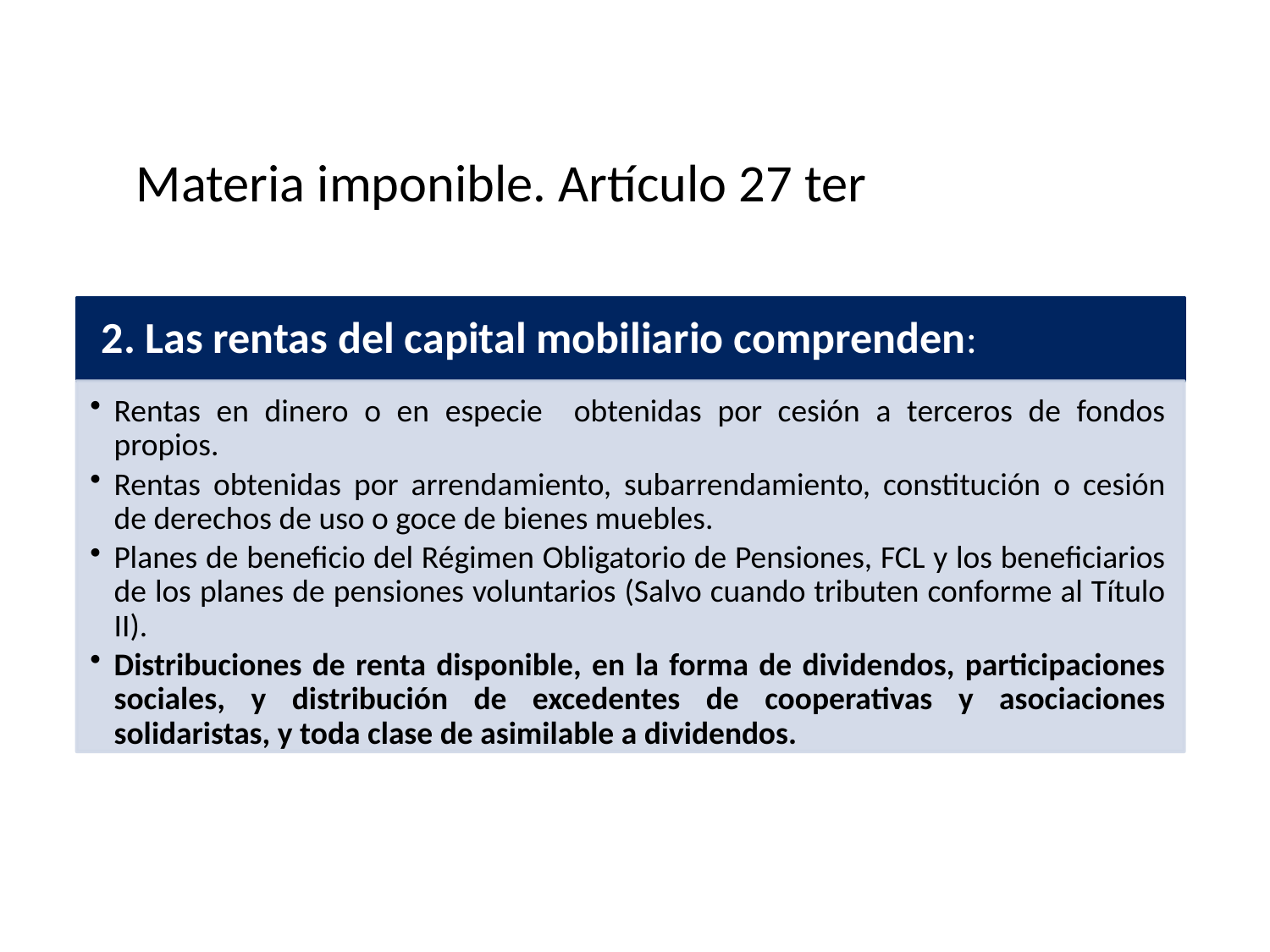

# Materia imponible. Artículo 27 ter

2. Las rentas del capital mobiliario comprenden:
Rentas en dinero o en especie  obtenidas por cesión a terceros de fondos propios.
Rentas obtenidas por arrendamiento, subarrendamiento, constitución o cesión de derechos de uso o goce de bienes muebles.
Planes de beneficio del Régimen Obligatorio de Pensiones, FCL y los beneficiarios de los planes de pensiones voluntarios (Salvo cuando tributen conforme al Título II).
Distribuciones de renta disponible, en la forma de dividendos, participaciones sociales, y distribución de excedentes de cooperativas y asociaciones solidaristas, y toda clase de asimilable a dividendos.